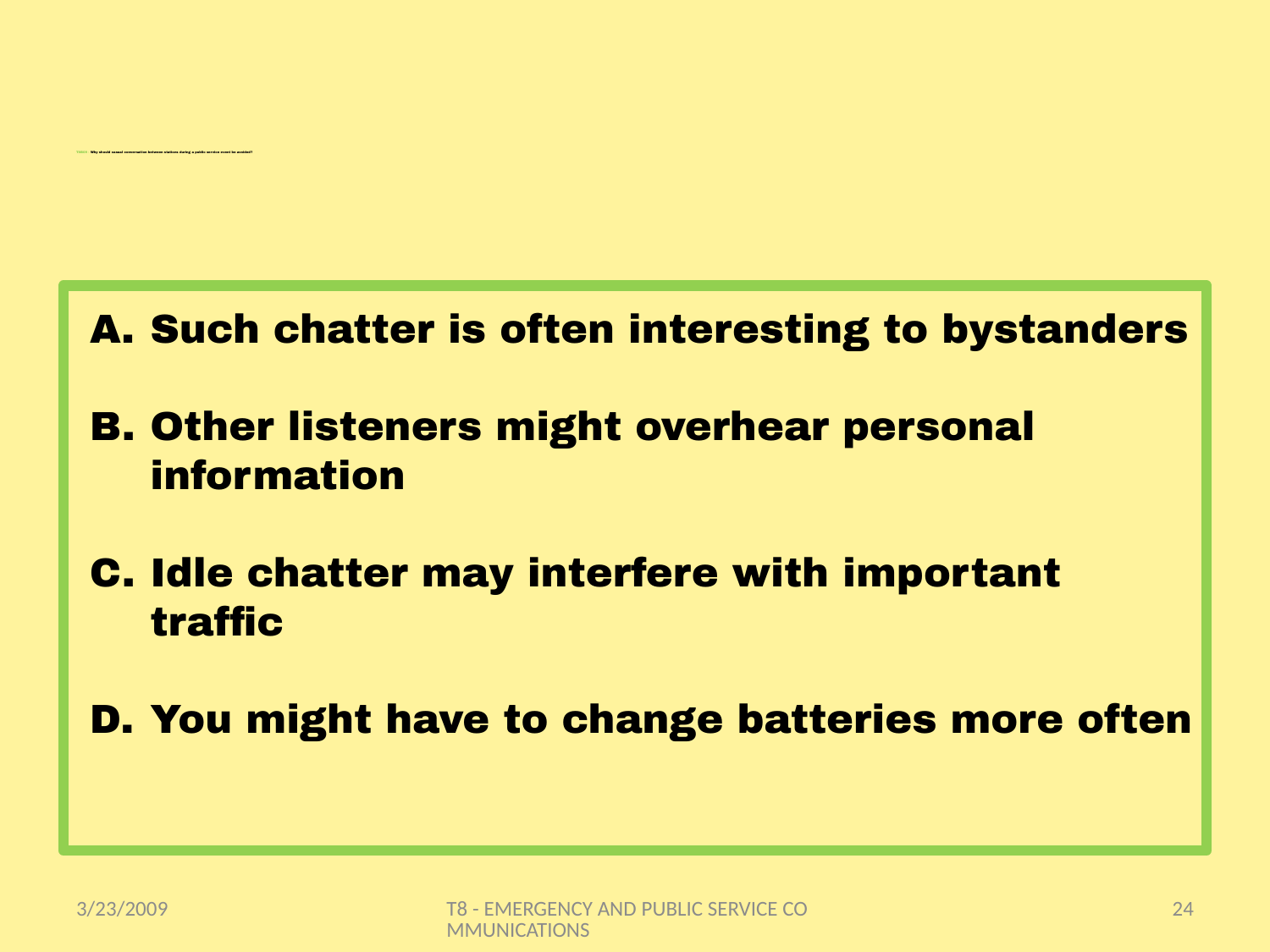

# T8B09 - Why should casual conversation between stations during a public service event be avoided?

Such chatter is often interesting to bystanders

Other listeners might overhear personal information

Idle chatter may interfere with important traffic

You might have to change batteries more often
3/23/2009
T8 - EMERGENCY AND PUBLIC SERVICE COMMUNICATIONS
24